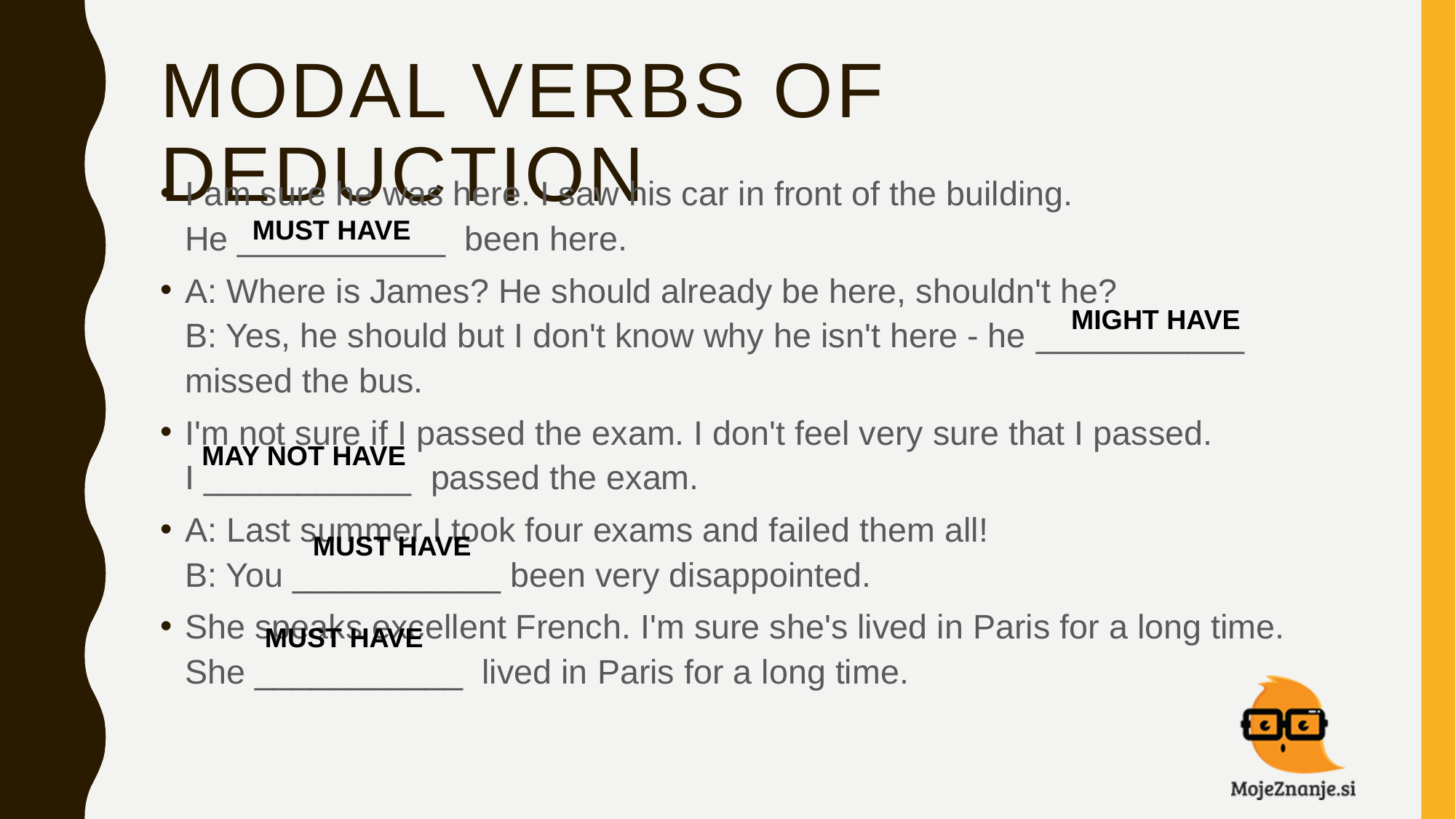

# MODAL VERBS OF DEDUCTION
I am sure he was here. I saw his car in front of the building.
He ___________  been here.
A: Where is James? He should already be here, shouldn't he?
B: Yes, he should but I don't know why he isn't here - he ___________  missed the bus.
I'm not sure if I passed the exam. I don't feel very sure that I passed.
I ___________  passed the exam.
A: Last summer I took four exams and failed them all!
B: You ___________ been very disappointed.
She speaks excellent French. I'm sure she's lived in Paris for a long time.
She ___________  lived in Paris for a long time.

MUST HAVE
MIGHT HAVE
MAY NOT HAVE
MUST HAVE
MUST HAVE